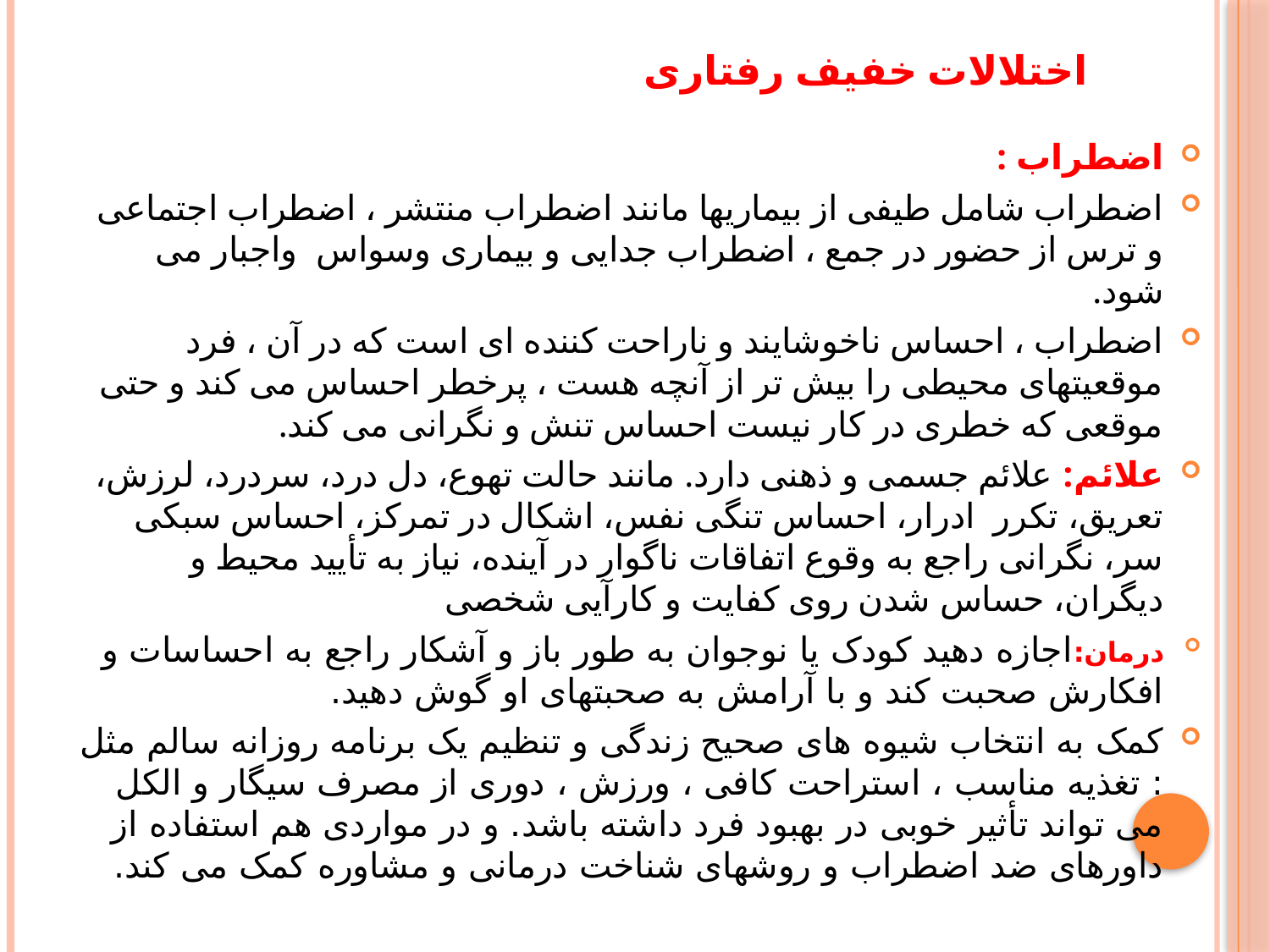

# اختلالات خفیف رفتاری
اضطراب :
اضطراب شامل طیفی از بیماریها مانند اضطراب منتشر ، اضطراب اجتماعی و ترس از حضور در جمع ، اضطراب جدایی و بیماری وسواس  واجبار می شود.
اضطراب ، احساس ناخوشایند و ناراحت کننده ای است که در آن ، فرد موقعیتهای محیطی را بیش تر از آنچه هست ، پرخطر احساس می کند و حتی موقعی که خطری در کار نیست احساس تنش و نگرانی می کند.
علائم: علائم جسمی و ذهنی دارد. مانند حالت تهوع، دل درد، سردرد، لرزش، تعریق، تکرر  ادرار، احساس تنگی نفس، اشکال در تمرکز، احساس سبکی سر، نگرانی راجع به وقوع اتفاقات ناگوار در آینده، نیاز به تأیید محیط و دیگران، حساس شدن روی کفایت و کارآیی شخصی
درمان:اجازه دهید کودک یا نوجوان به طور باز و آشکار راجع به احساسات و افکارش صحبت کند و با آرامش به صحبتهای او گوش دهید.
کمک به انتخاب شیوه های صحیح زندگی و تنظیم یک برنامه روزانه سالم مثل : تغذیه مناسب ، استراحت کافی ، ورزش ، دوری از مصرف سیگار و الکل می تواند تأثیر خوبی در بهبود فرد داشته باشد. و در مواردی هم استفاده از داورهای ضد اضطراب و روشهای شناخت درمانی و مشاوره کمک می کند.